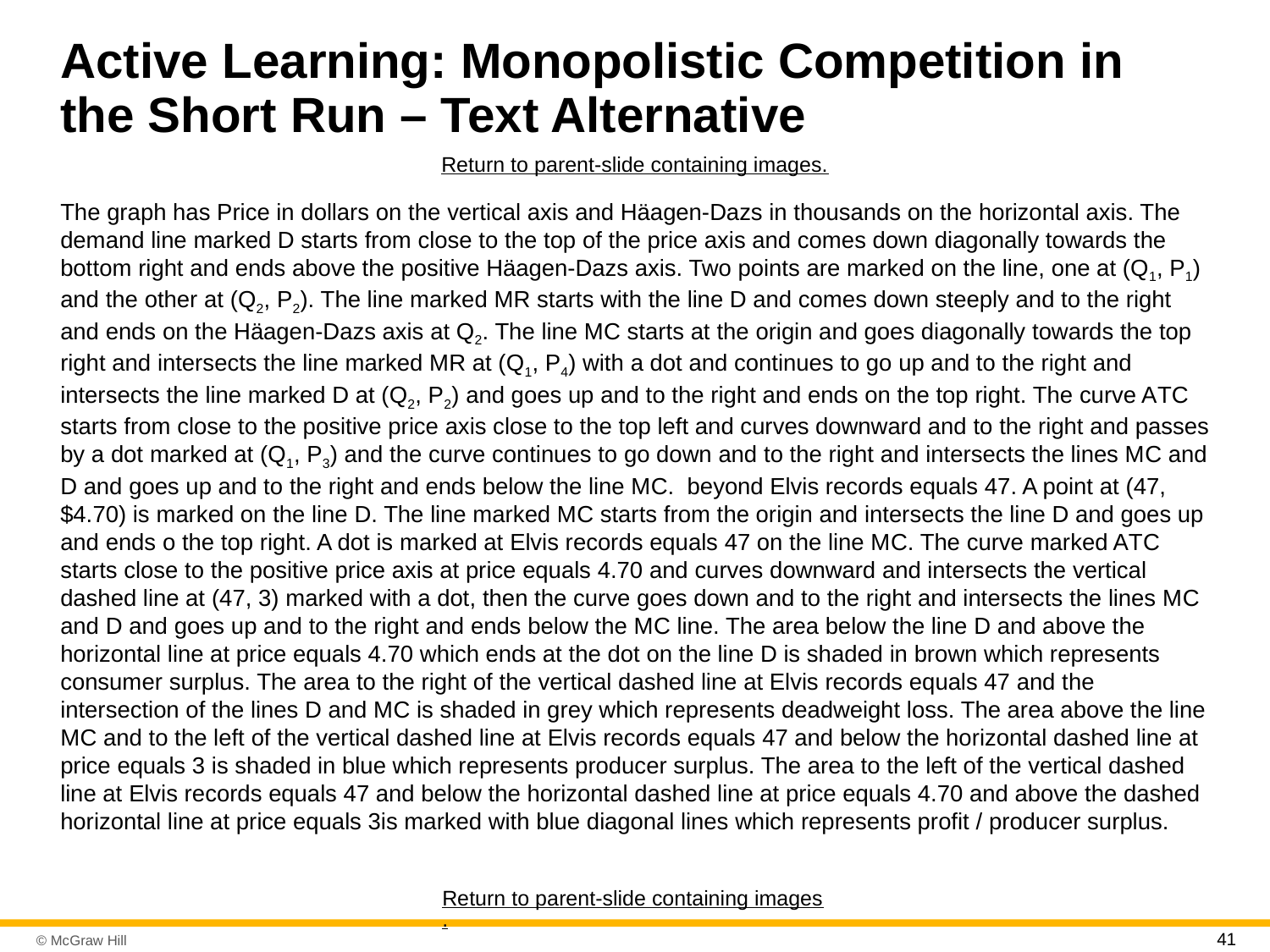

# Active Learning: Monopolistic Competition in the Short Run – Text Alternative
Return to parent-slide containing images.
The graph has Price in dollars on the vertical axis and Häagen-Dazs in thousands on the horizontal axis. The demand line marked D starts from close to the top of the price axis and comes down diagonally towards the bottom right and ends above the positive Häagen-Dazs axis. Two points are marked on the line, one at (Q1, P1) and the other at (Q2, P2). The line marked M R starts with the line D and comes down steeply and to the right and ends on the Häagen-Dazs axis at Q2. The line M C starts at the origin and goes diagonally towards the top right and intersects the line marked M R at (Q1, P4) with a dot and continues to go up and to the right and intersects the line marked D at (Q2, P2) and goes up and to the right and ends on the top right. The curve A T C starts from close to the positive price axis close to the top left and curves downward and to the right and passes by a dot marked at (Q1, P3) and the curve continues to go down and to the right and intersects the lines M C and D and goes up and to the right and ends below the line M C.  beyond Elvis records equals 47. A point at (47, $4.70) is marked on the line D. The line marked M C starts from the origin and intersects the line D and goes up and ends o the top right. A dot is marked at Elvis records equals 47 on the line M C. The curve marked A T C starts close to the positive price axis at price equals 4.70 and curves downward and intersects the vertical dashed line at (47, 3) marked with a dot, then the curve goes down and to the right and intersects the lines M C and D and goes up and to the right and ends below the M C line. The area below the line D and above the horizontal line at price equals 4.70 which ends at the dot on the line D is shaded in brown which represents consumer surplus. The area to the right of the vertical dashed line at Elvis records equals 47 and the intersection of the lines D and M C is shaded in grey which represents deadweight loss. The area above the line M C and to the left of the vertical dashed line at Elvis records equals 47 and below the horizontal dashed line at price equals 3 is shaded in blue which represents producer surplus. The area to the left of the vertical dashed line at Elvis records equals 47 and below the horizontal dashed line at price equals 4.70 and above the dashed horizontal line at price equals 3is marked with blue diagonal lines which represents profit / producer surplus.
Return to parent-slide containing images.